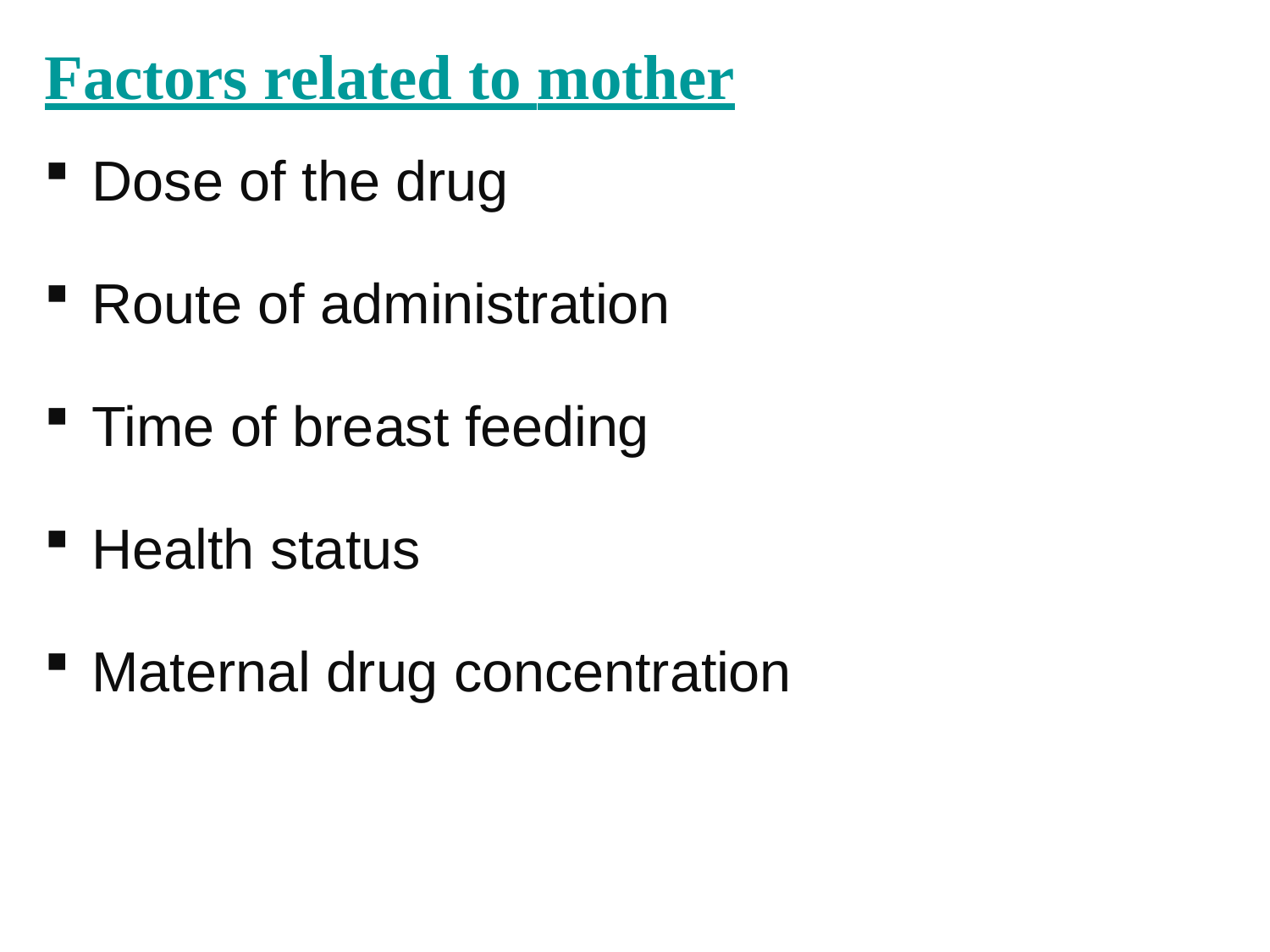

# Factors related to mother
Dose of the drug
Route of administration
Time of breast feeding
Health status
Maternal drug concentration